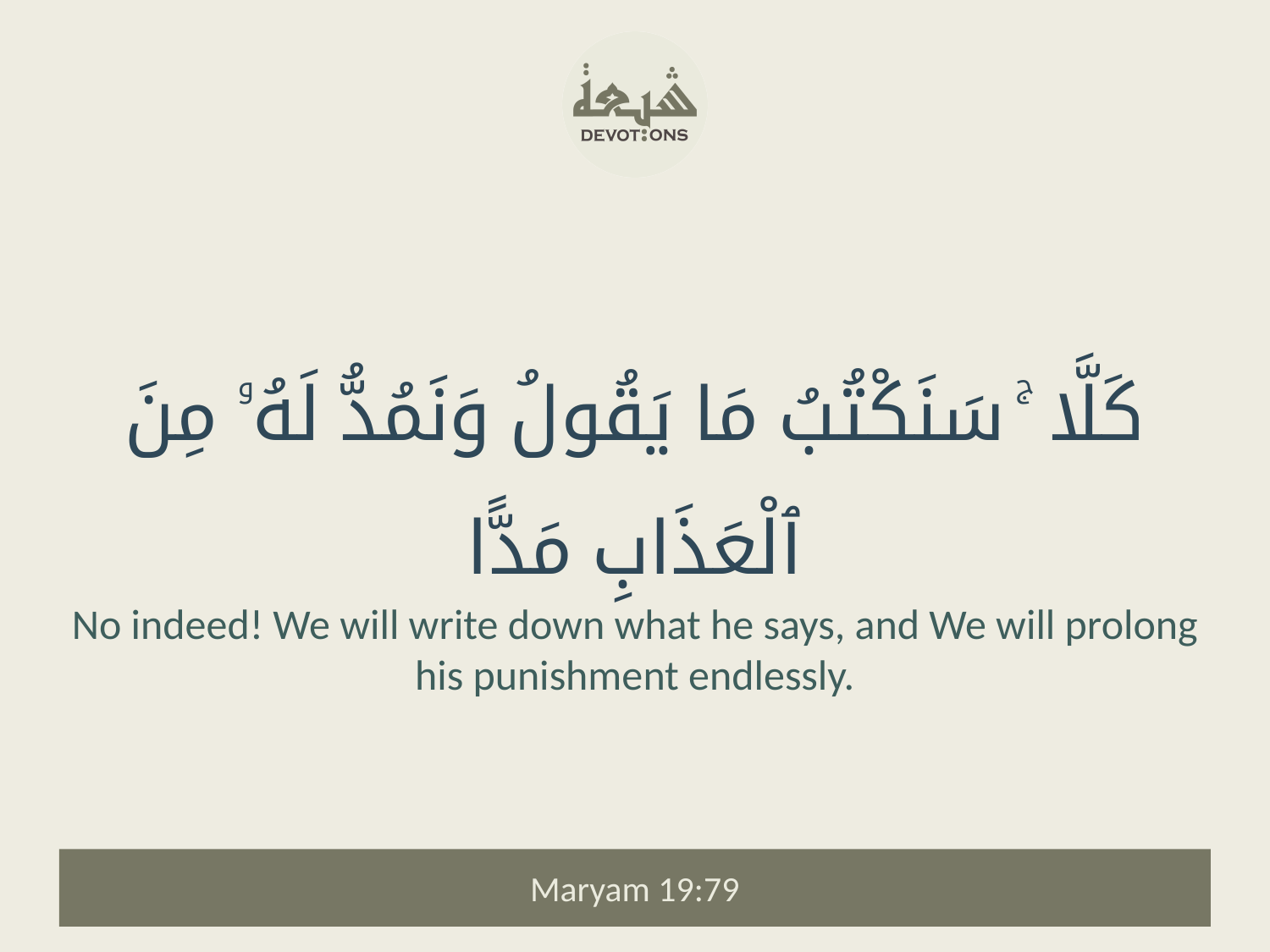

كَلَّا ۚ سَنَكْتُبُ مَا يَقُولُ وَنَمُدُّ لَهُۥ مِنَ ٱلْعَذَابِ مَدًّا
No indeed! We will write down what he says, and We will prolong his punishment endlessly.
Maryam 19:79